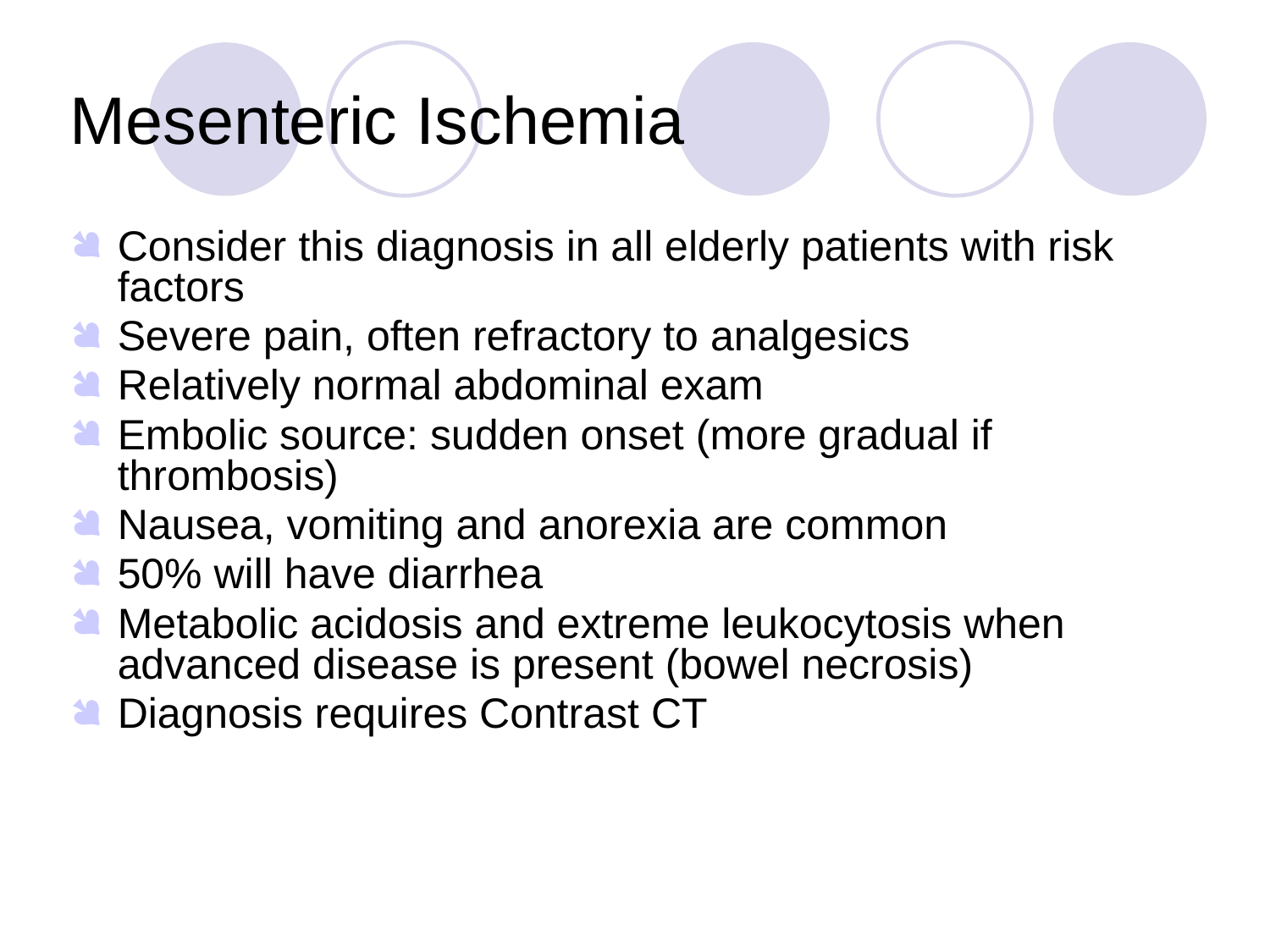

Mesenteric Ischemia
Consider this diagnosis in all elderly patients with risk factors
Severe pain, often refractory to analgesics
Relatively normal abdominal exam
Embolic source: sudden onset (more gradual if thrombosis)
Nausea, vomiting and anorexia are common
50% will have diarrhea
Metabolic acidosis and extreme leukocytosis when advanced disease is present (bowel necrosis)
Diagnosis requires Contrast CT